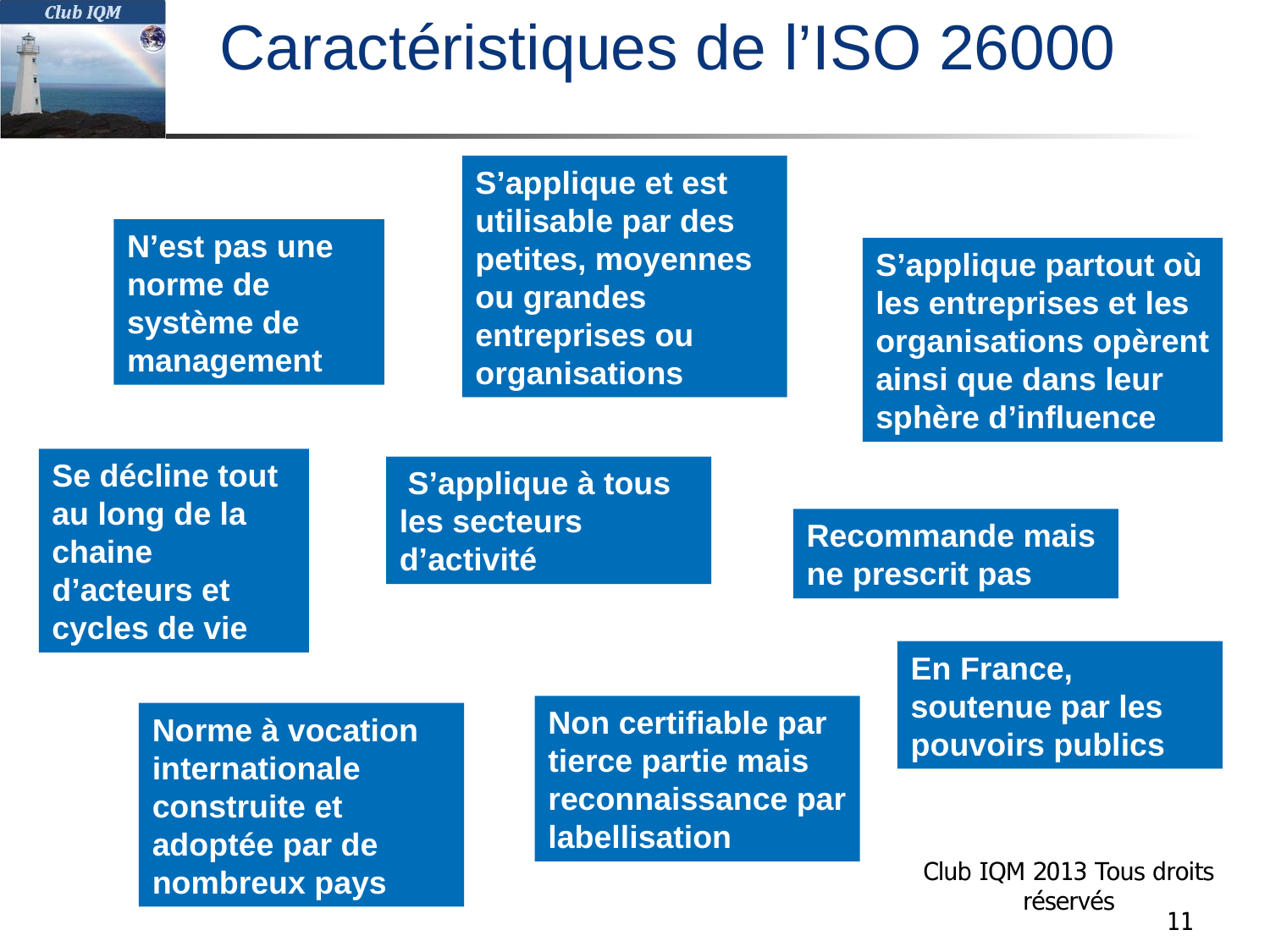

Caractéristiques de l’ISO 26000
S’applique et est utilisable par des petites, moyennes ou grandes entreprises ou organisations
N’est pas une norme de système de management
S’applique partout où les entreprises et les organisations opèrent ainsi que dans leur sphère d’influence
Se décline tout au long de la chaine d’acteurs et cycles de vie
 S’applique à tous les secteurs d’activité
Recommande mais ne prescrit pas
En France, soutenue par les pouvoirs publics
Non certifiable par tierce partie mais reconnaissance par labellisation
Norme à vocation internationale construite et adoptée par de nombreux pays
Club IQM 2013 Tous droits réservés
11